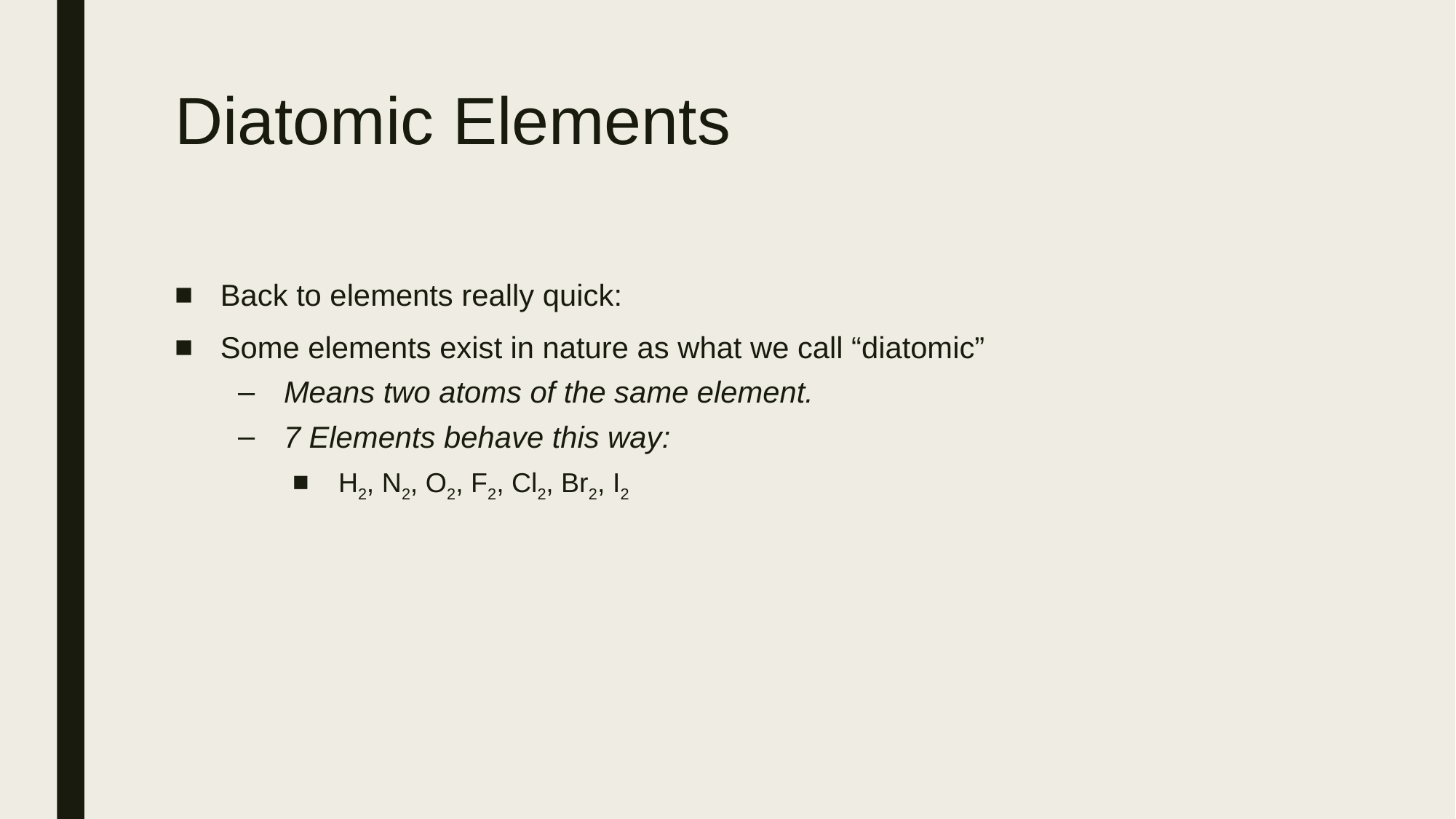

# Diatomic Elements
Back to elements really quick:
Some elements exist in nature as what we call “diatomic”
Means two atoms of the same element.
7 Elements behave this way:
H2, N2, O2, F2, Cl2, Br2, I2